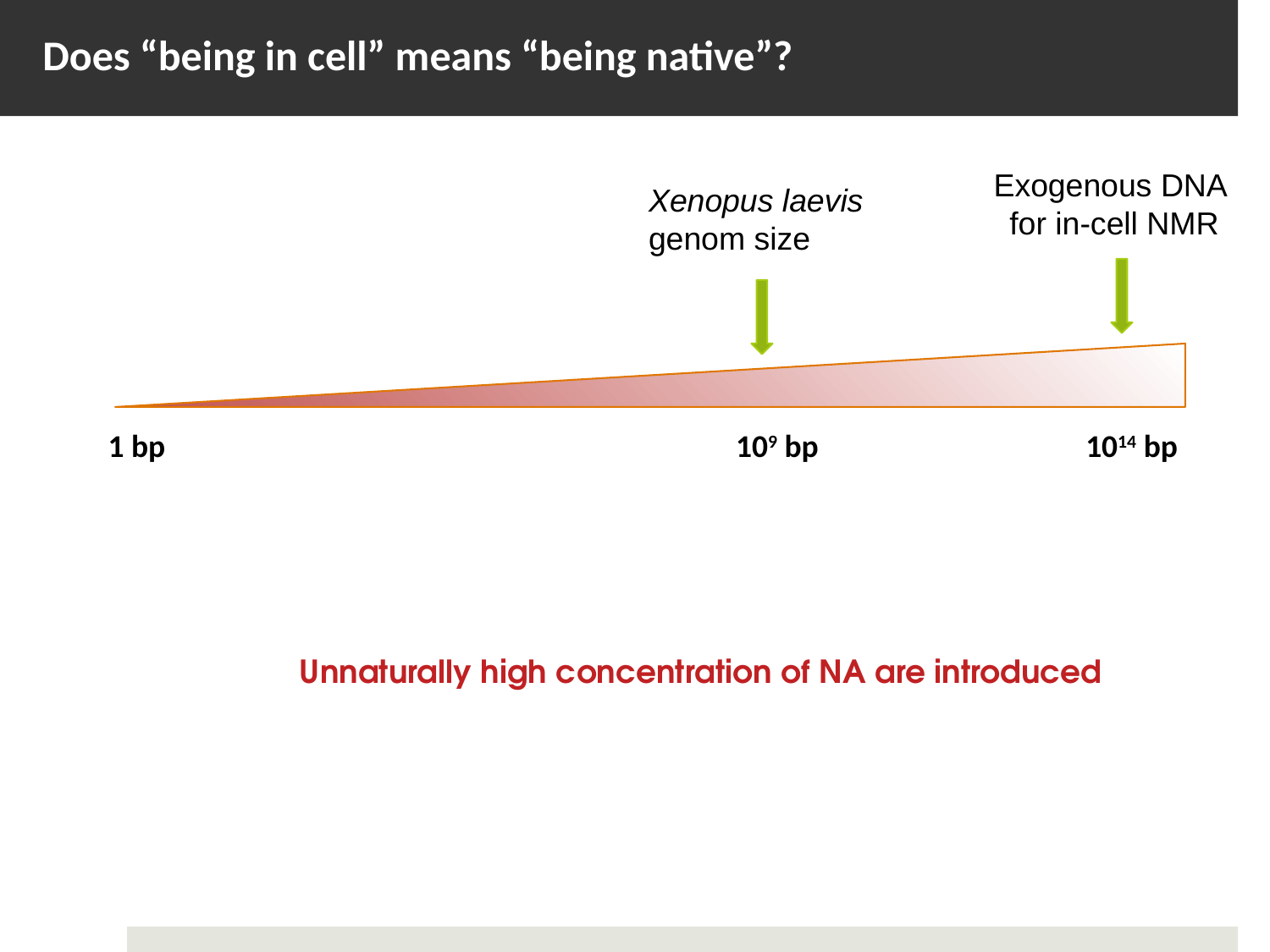

Does “being in cell” means “being native”?
Exogenous DNA
for in-cell NMR
Xenopus laevis
genom size

1 bp
109 bp
1014 bp
Unnaturally high concentration of NA are introduced